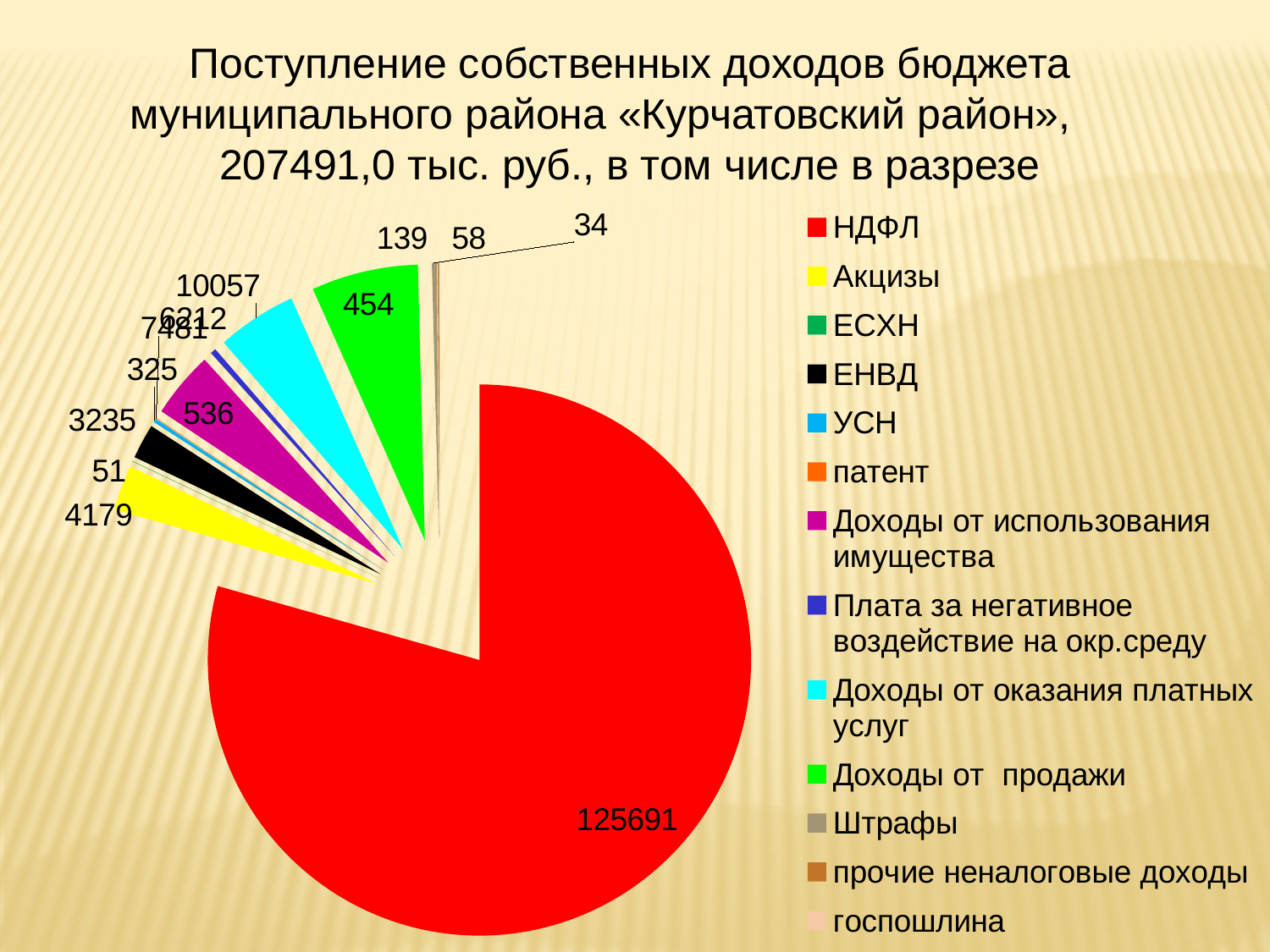

Поступление собственных доходов бюджета муниципального района «Курчатовский район»,      207491,0 тыс. руб., в том числе в разрезе

### Chart

| Category | Столбец2 |
|---|---|
| НДФЛ | 125691.0 |
| Акцизы | 4179.0 |
| ЕСХН | 34.0 |
| ЕНВД | 3235.0 |
| УСН | 325.0 |
| патент | 51.0 |
| Доходы от использования имущества | 6212.0 |
| Плата за негативное воздействие на окр.среду | 536.0 |
| Доходы от оказания платных услуг | 7481.0 |
| Доходы от  продажи | 10057.0 |
| Штрафы | 454.0 |
| прочие неналоговые доходы | 139.0 |
| госпошлина | 58.0 |